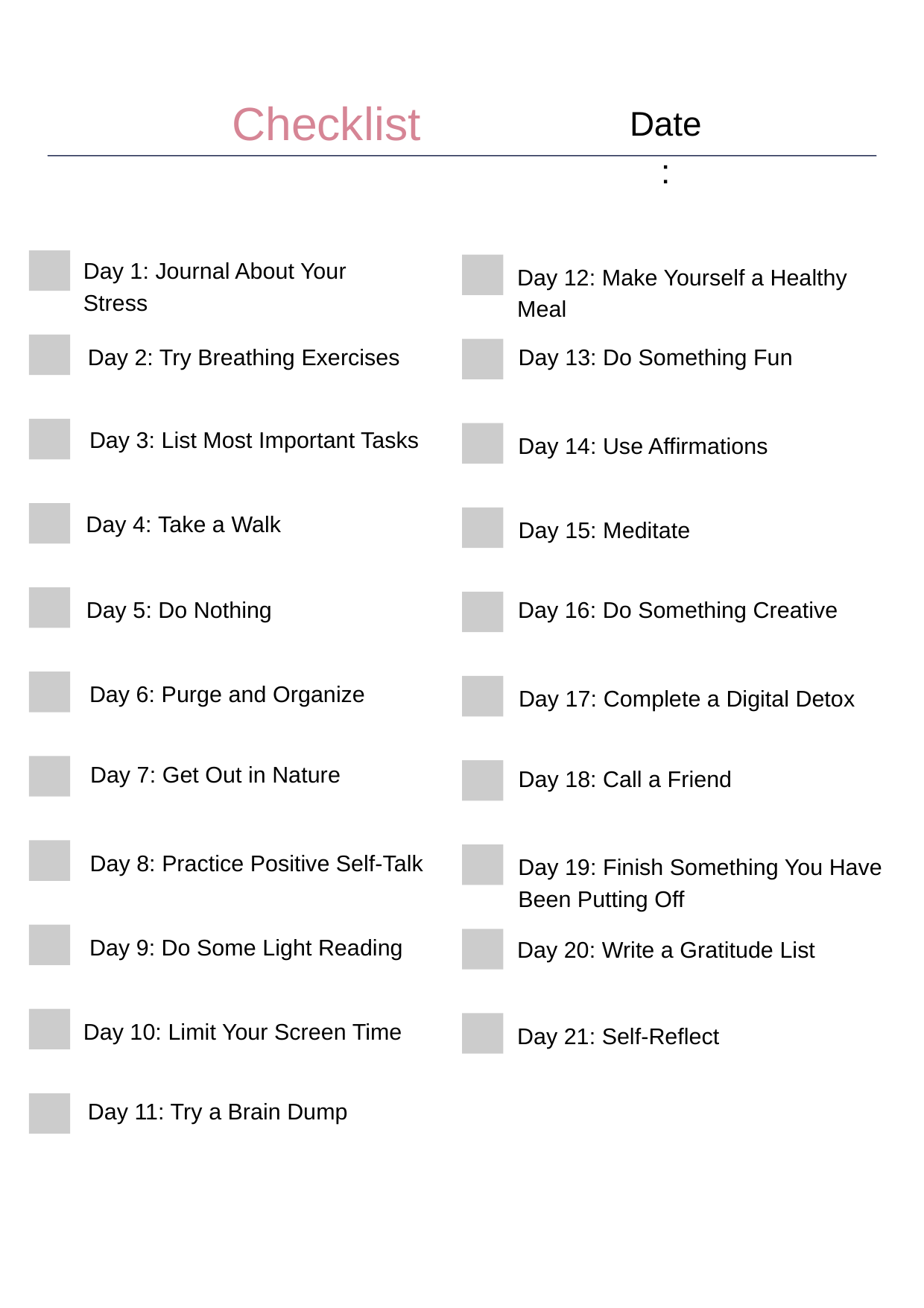

Checklist
Date:

Day 1: Journal About Your Stress

Day 12: Make Yourself a Healthy Meal

Day 2: Try Breathing Exercises
Day 13: Do Something Fun

Day 3: List Most Important Tasks

Day 14: Use Affirmations

Day 4: Take a Walk

Day 15: Meditate

Day 5: Do Nothing
Day 16: Do Something Creative

Day 6: Purge and Organize

Day 17: Complete a Digital Detox
Day 7: Get Out in Nature

Day 18: Call a Friend

Day 8: Practice Positive Self-Talk

Day 19: Finish Something You Have Been Putting Off

Day 9: Do Some Light Reading

Day 20: Write a Gratitude List

Day 10: Limit Your Screen Time

Day 21: Self-Reflect
Day 11: Try a Brain Dump